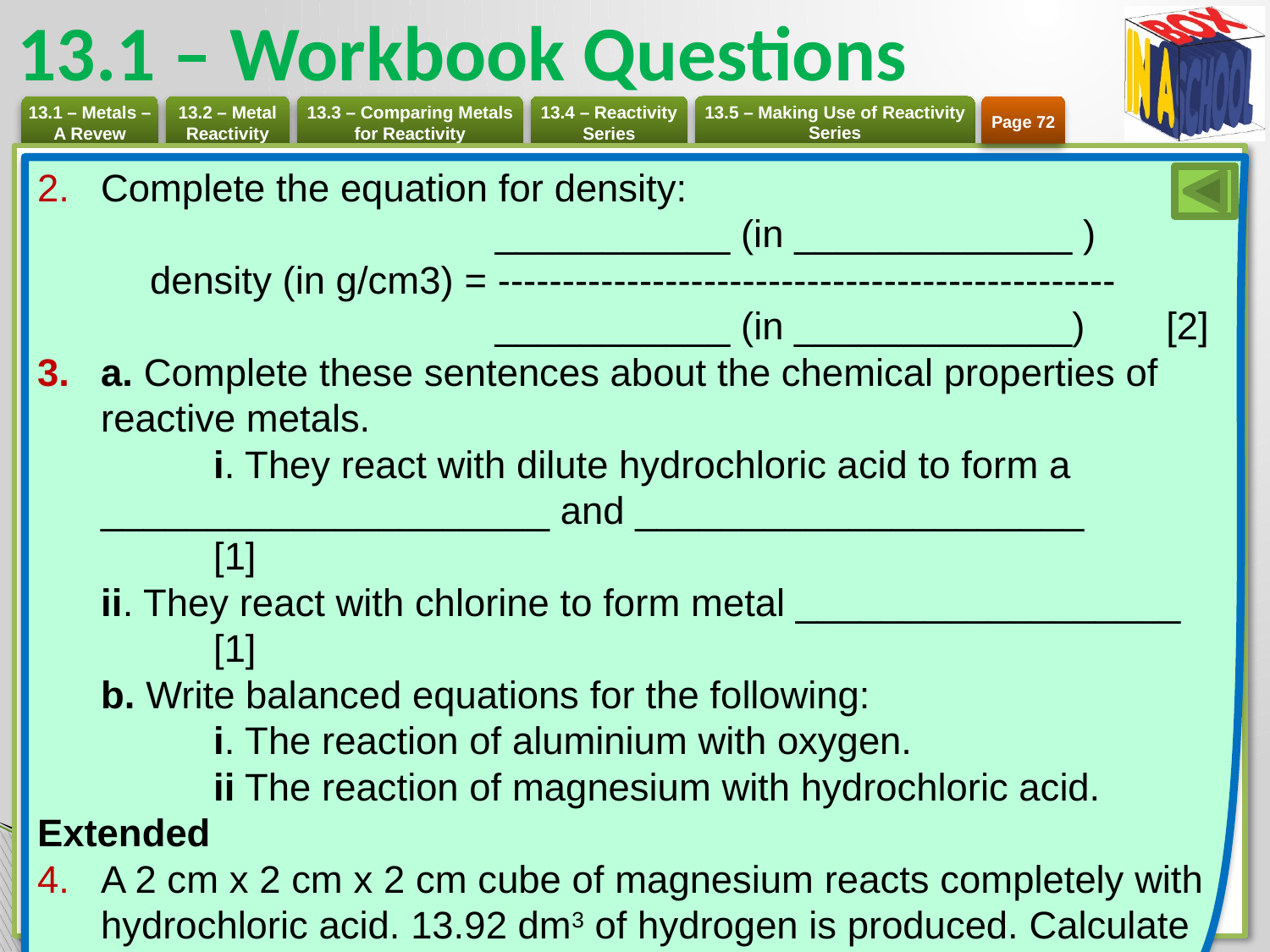

# 13.1 – Workbook Questions
Page 72
Complete the equation for density:
				  ___________ (in _____________ )
	density (in g/cm3) = ------------------------------------------------
				  ___________ (in _____________)	[2]
a. Complete these sentences about the chemical properties of reactive metals.
	i. They react with dilute hydrochloric acid to form a  _____________________ and _____________________	[1]
ii. They react with chlorine to form metal __________________	[1]
b. Write balanced equations for the following:
	i. The reaction of aluminium with oxygen.
	ii The reaction of magnesium with hydrochloric acid.
Extended
A 2 cm x 2 cm x 2 cm cube of magnesium reacts completely with hydrochloric acid. 13.92 dm3 of hydrogen is produced. Calculate the density of magnesium. A1 Mg = 24 	                         [4]